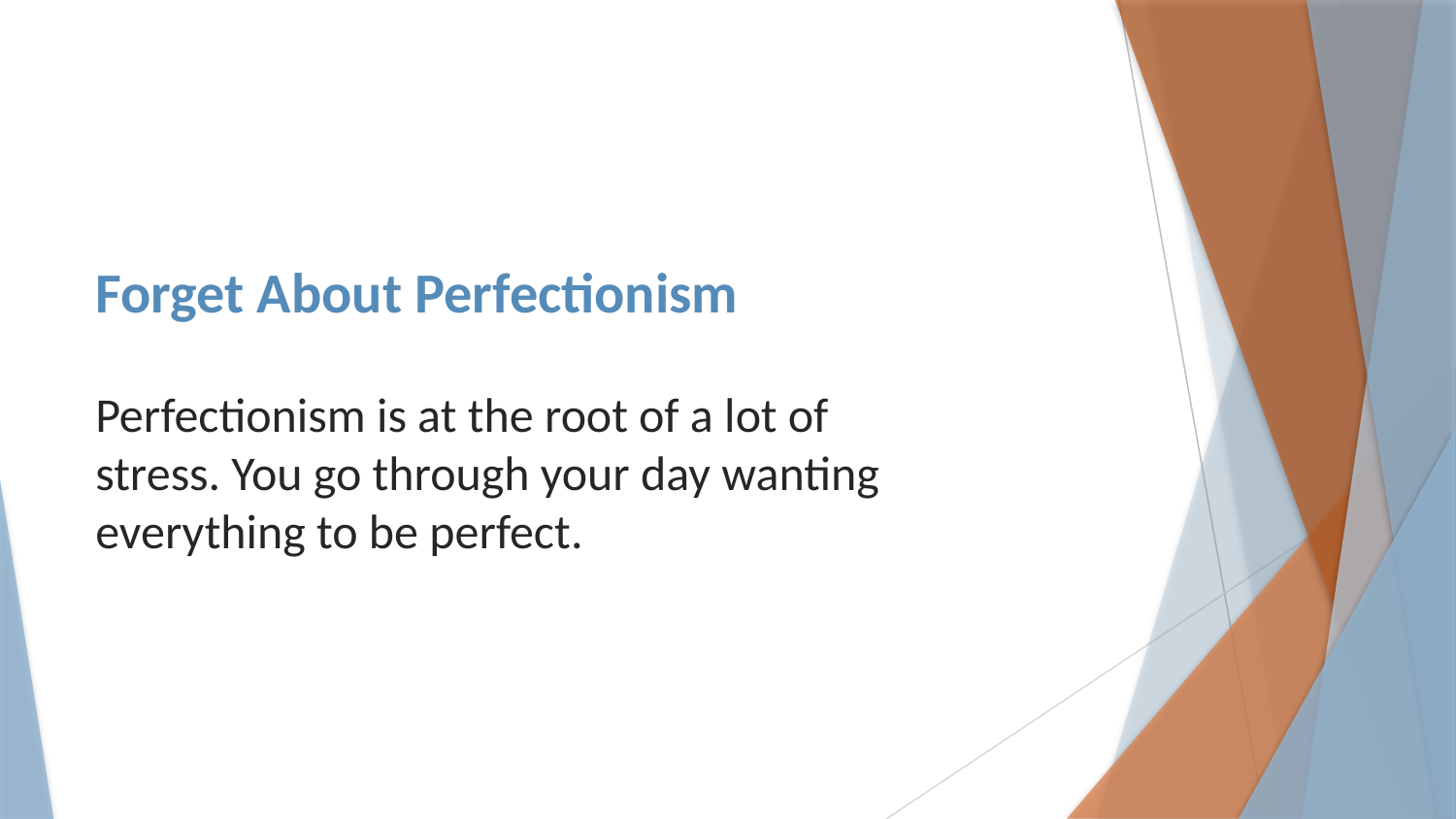

# Forget About Perfectionism
Perfectionism is at the root of a lot of stress. You go through your day wanting everything to be perfect.